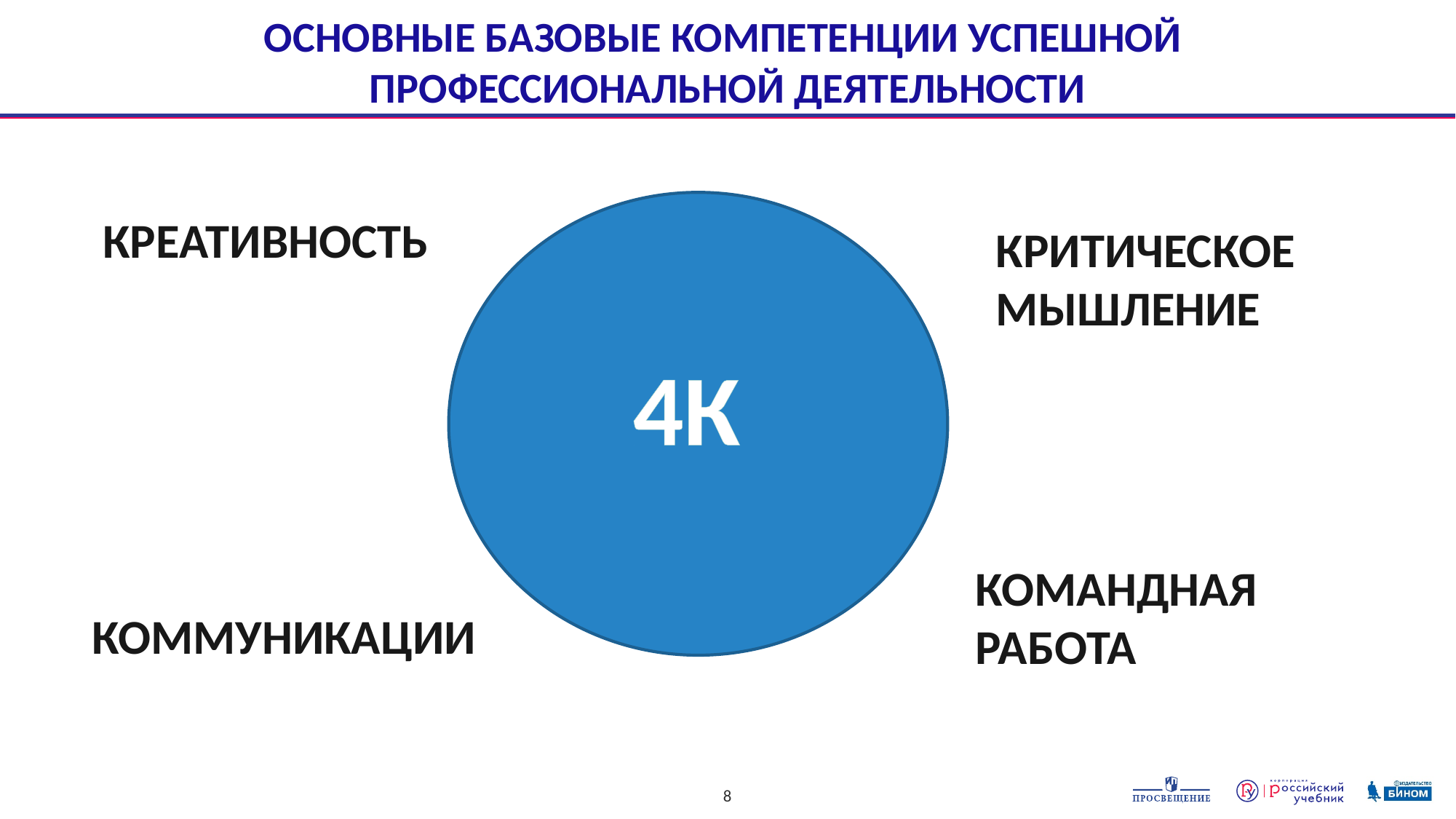

# ОСНОВНЫЕ БАЗОВЫЕ КОМПЕТЕНЦИИ УСПЕШНОЙ ПРОФЕССИОНАЛЬНОЙ ДЕЯТЕЛЬНОСТИ

КРЕАТИВНОСТЬ

КРИТИЧЕСКОЕ МЫШЛЕНИЕ

4К
КОМАНДНАЯ РАБОТА

КОММУНИКАЦИИ